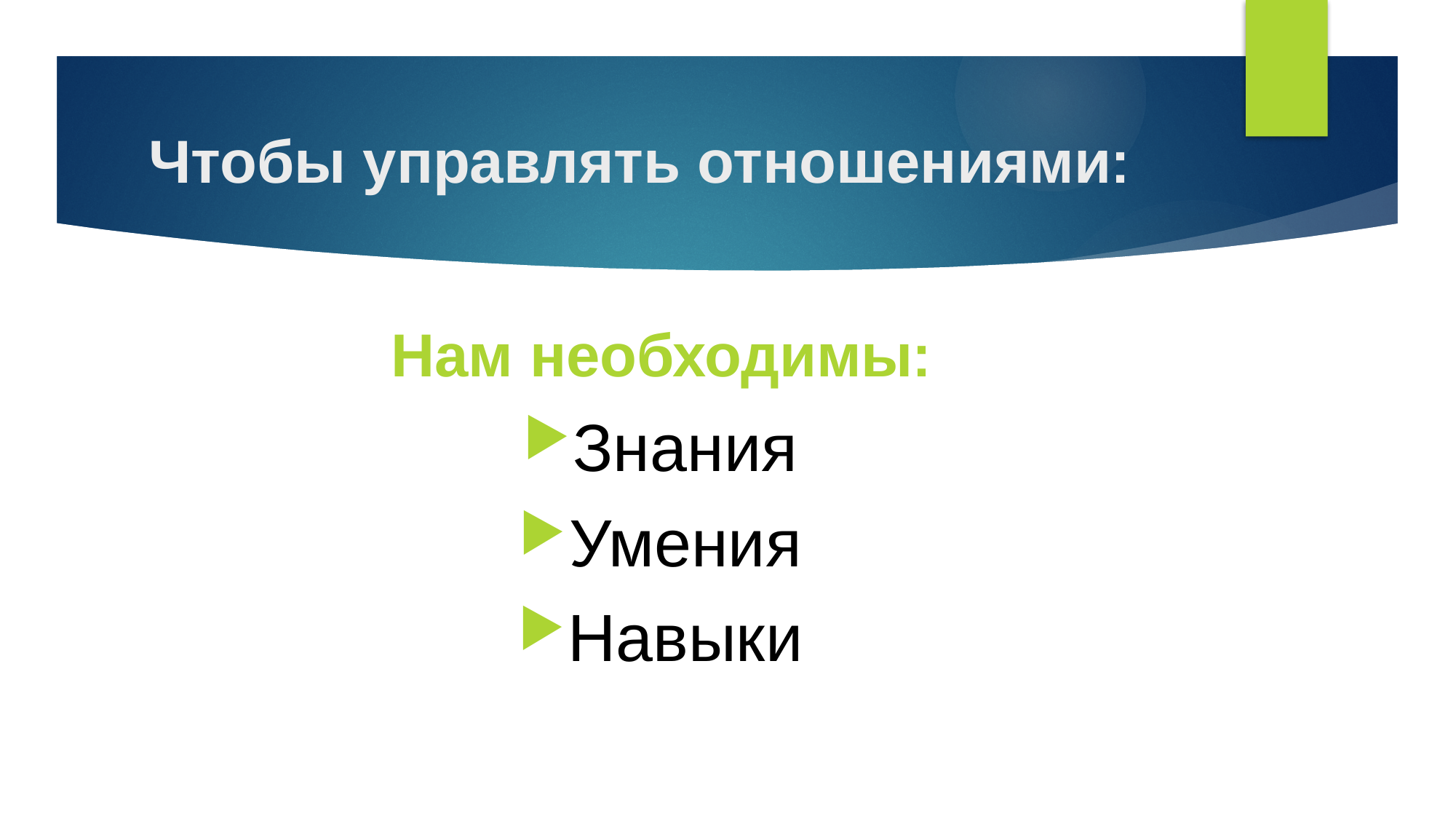

# Чтобы управлять отношениями:
Нам необходимы:
Знания
Умения
Навыки